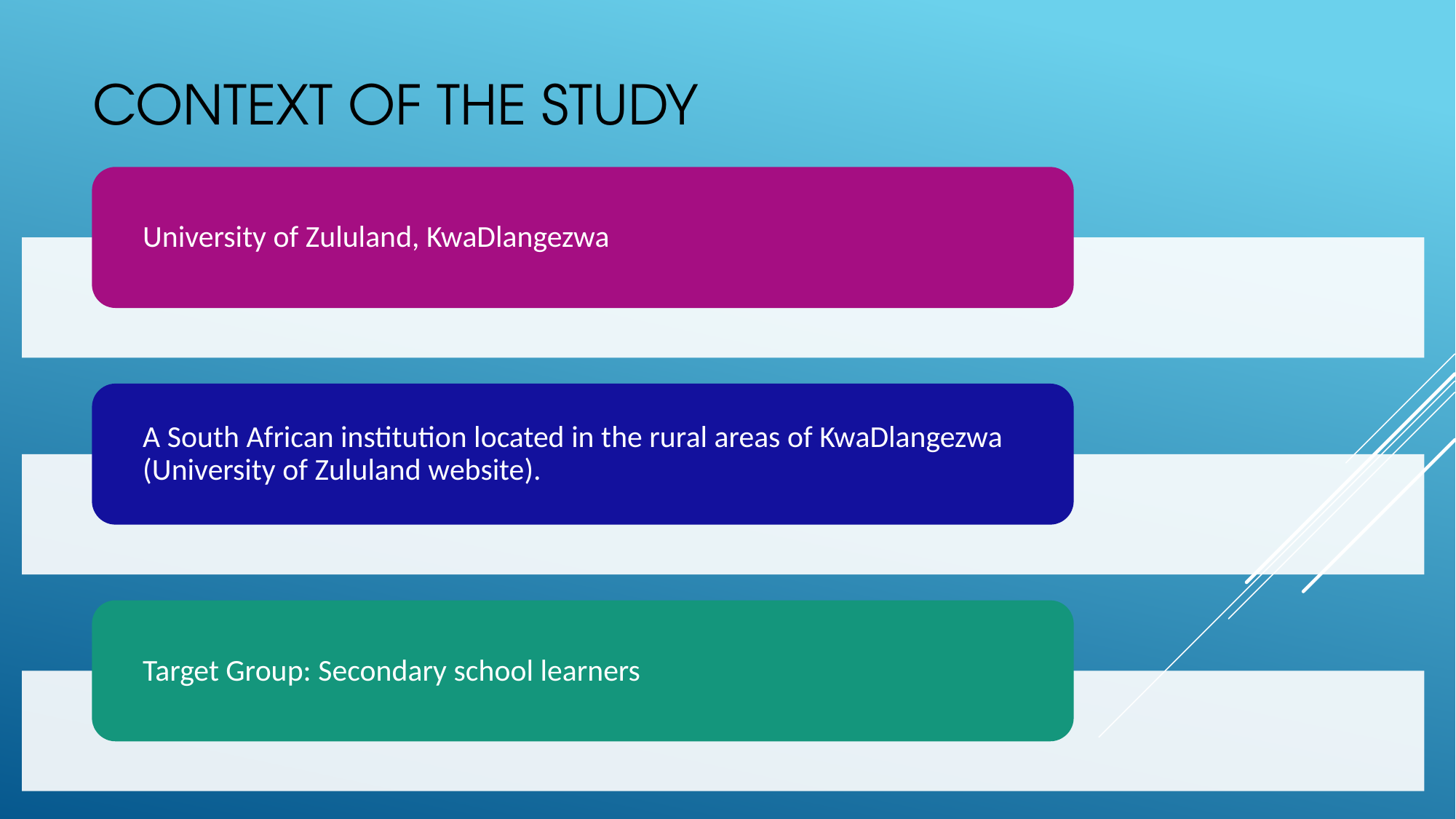

# Context of the Study
University of Zululand, KwaDlangezwa
A South African institution located in the rural areas of KwaDlangezwa (University of Zululand website).
Target Group: Secondary school learners